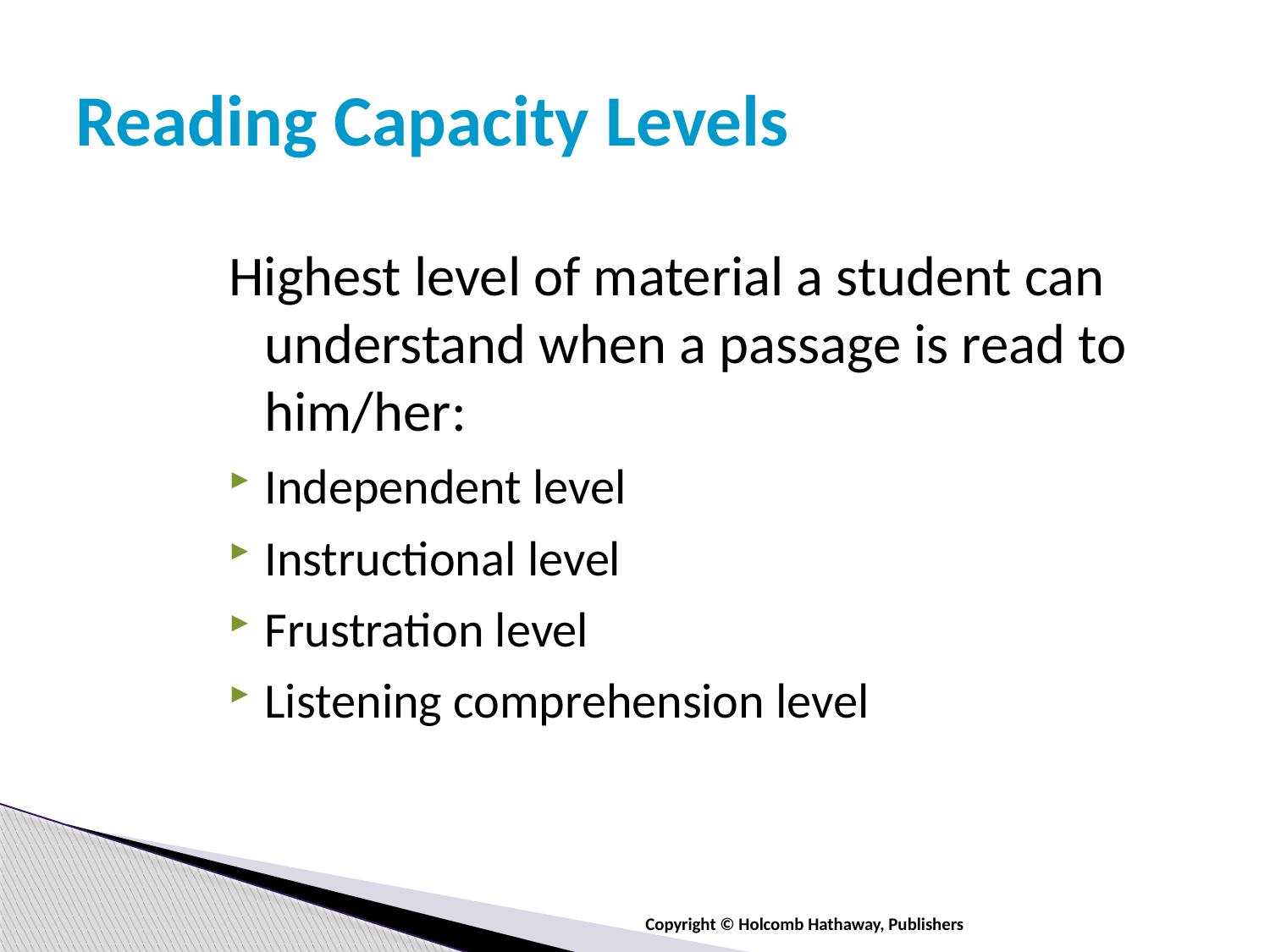

# Reading Capacity Levels
Highest level of material a student can understand when a passage is read to him/her:
Independent level
Instructional level
Frustration level
Listening comprehension level
Copyright © Holcomb Hathaway, Publishers